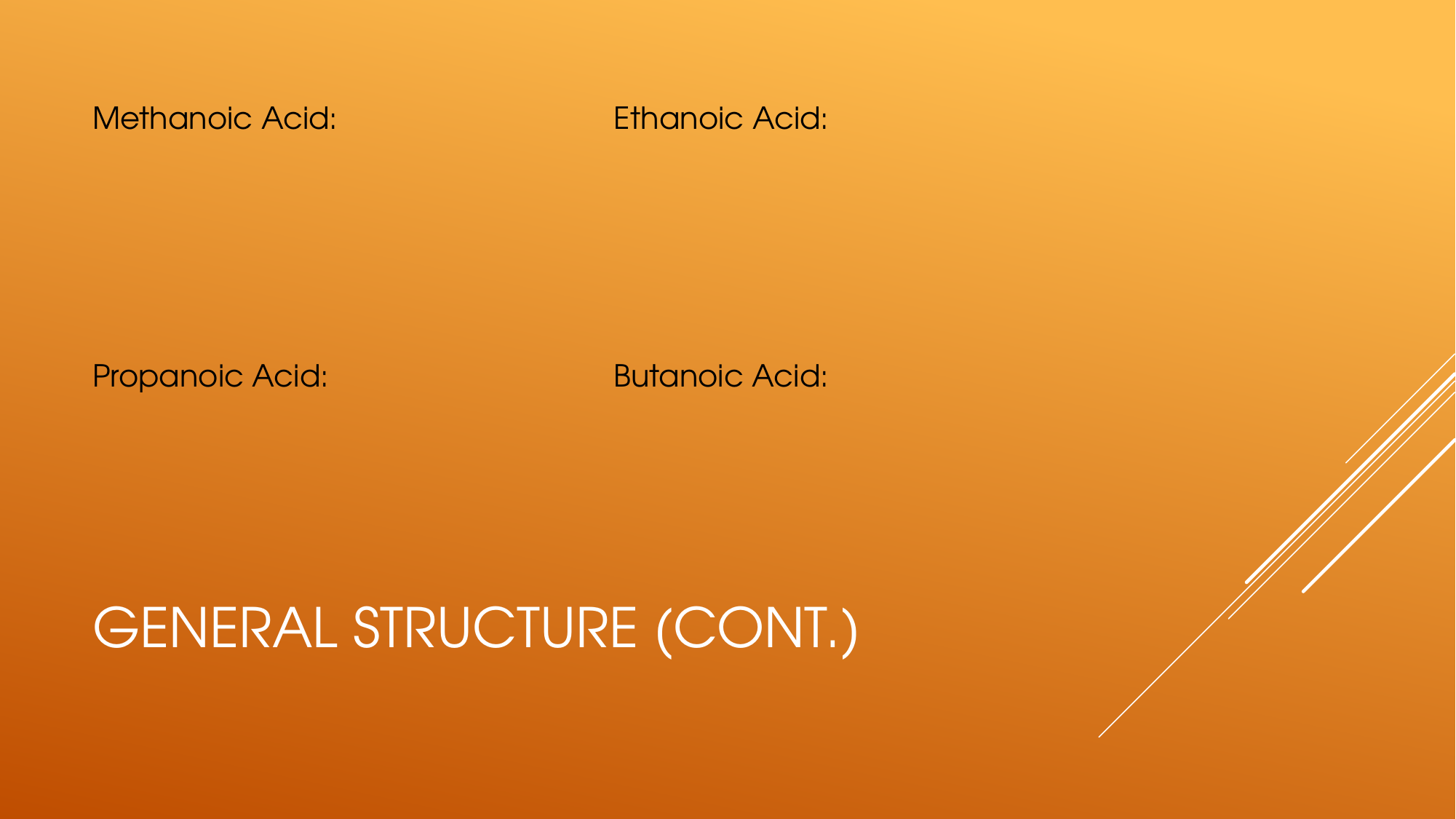

Methanoic Acid:                                 Ethanoic Acid:

Propanoic Acid:                                  Butanoic Acid:

# General Structure (Cont.)